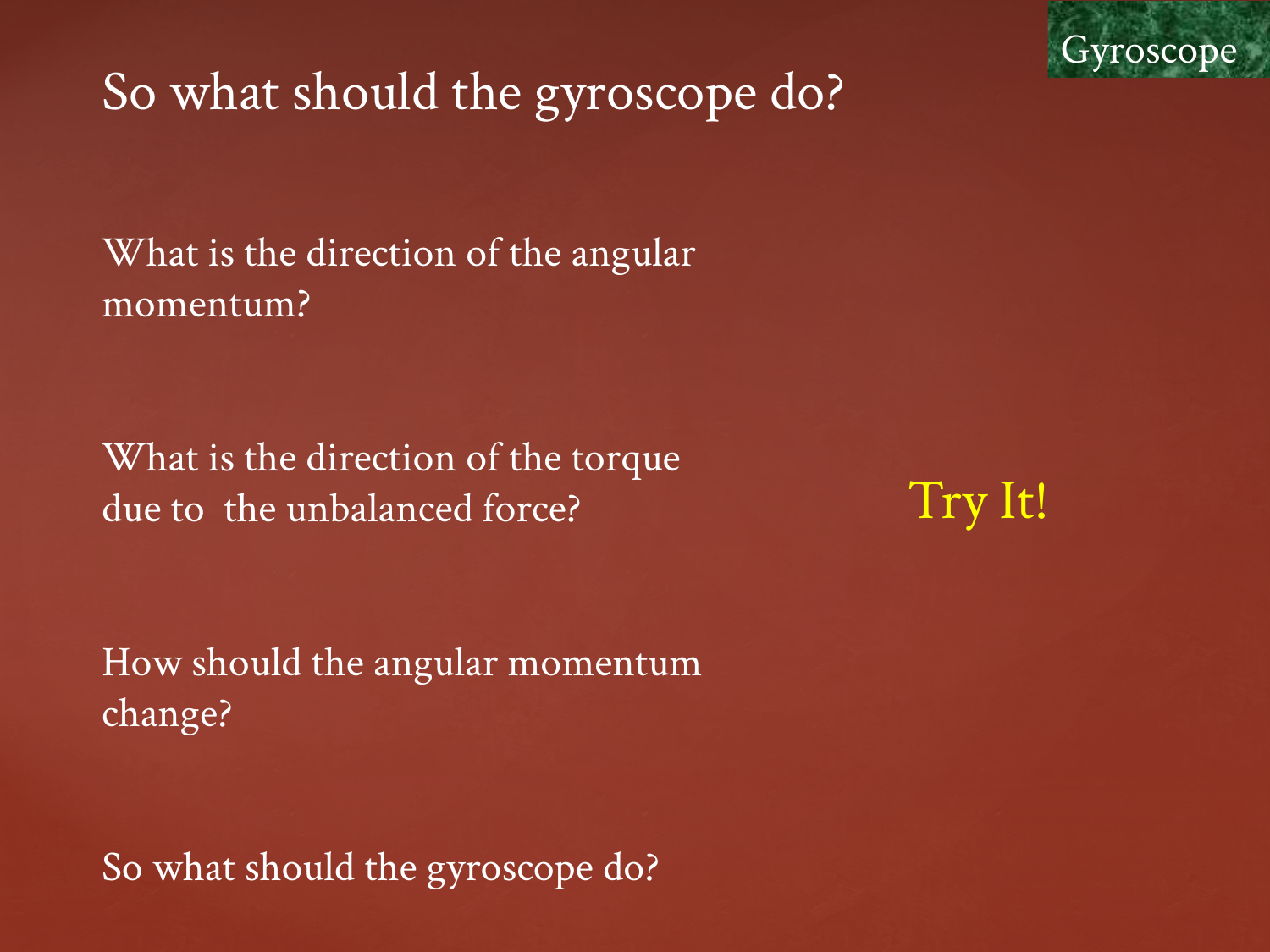

Gyroscope
So what should the gyroscope do?
What is the direction of the angular momentum?
What is the direction of the torque due to  the unbalanced force?
Try It!
How should the angular momentum change?
So what should the gyroscope do?